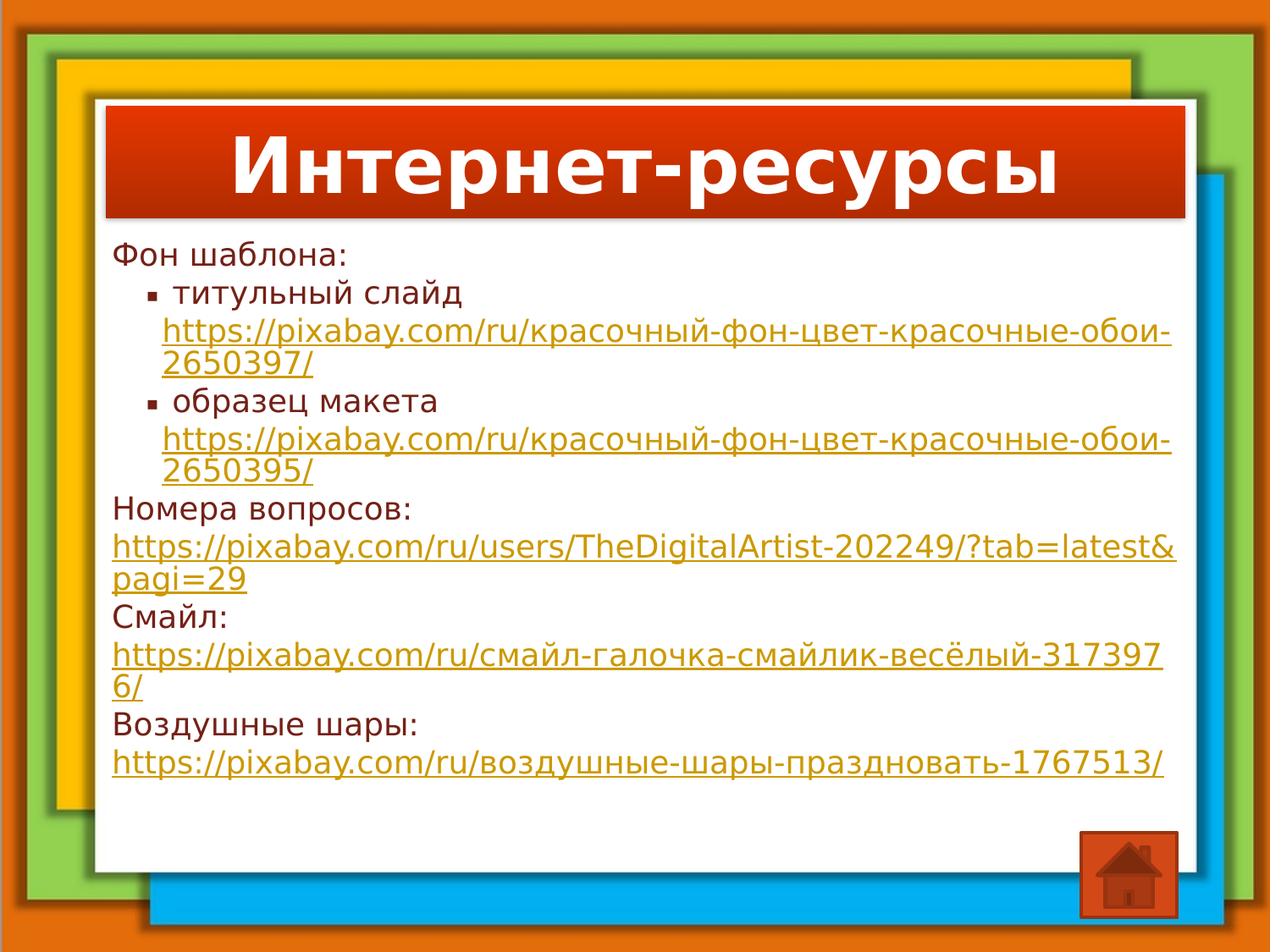

# Интернет-ресурсы
Фон шаблона:
 титульный слайд
https://pixabay.com/ru/красочный-фон-цвет-красочные-обои-2650397/
 образец макета
https://pixabay.com/ru/красочный-фон-цвет-красочные-обои-2650395/
Номера вопросов:
https://pixabay.com/ru/users/TheDigitalArtist-202249/?tab=latest&pagi=29
Смайл:
https://pixabay.com/ru/смайл-галочка-смайлик-весёлый-3173976/
Воздушные шары:
https://pixabay.com/ru/воздушные-шары-праздновать-1767513/